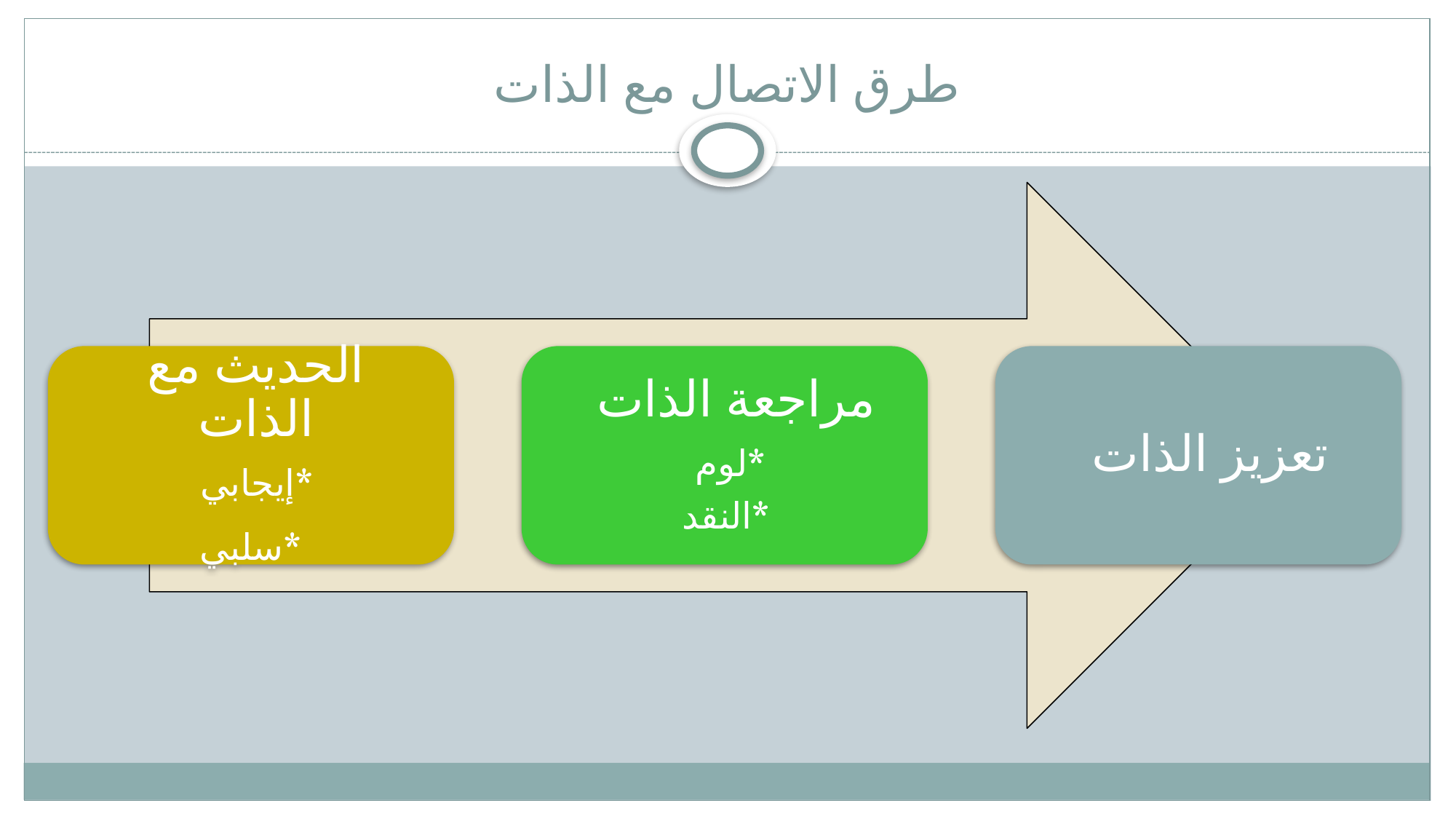

# طرق الاتصال مع الذات
الحديث مع الذات
إيجابي*
سلبي*
 مراجعة الذات
لوم*
النقد*
 تعزيز الذات